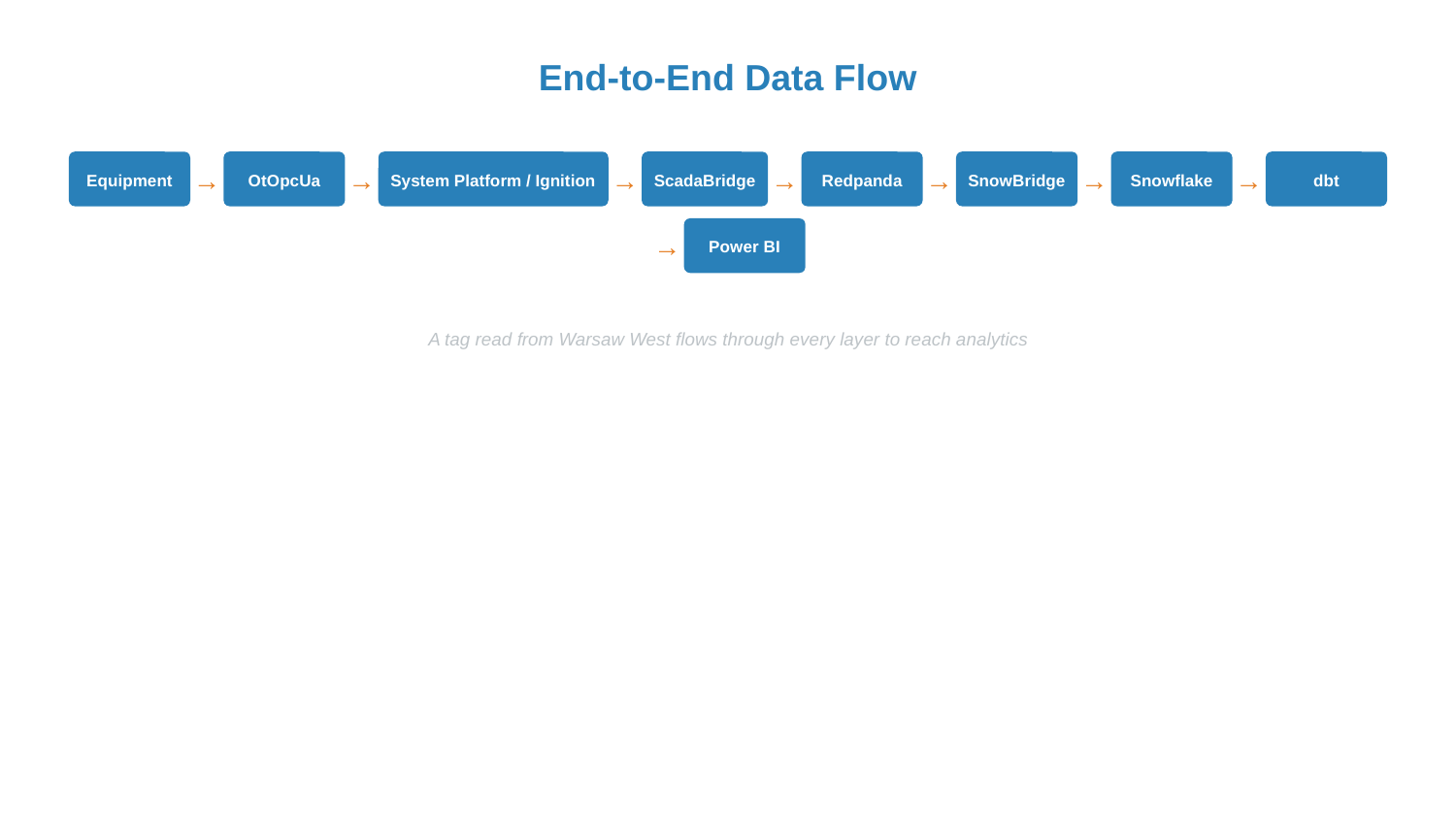

End-to-End Data Flow

→
→
→
→
→
→
→
Equipment
OtOpcUa
System Platform / Ignition
ScadaBridge
Redpanda
SnowBridge
Snowflake
dbt

→
Power BI
A tag read from Warsaw West flows through every layer to reach analytics